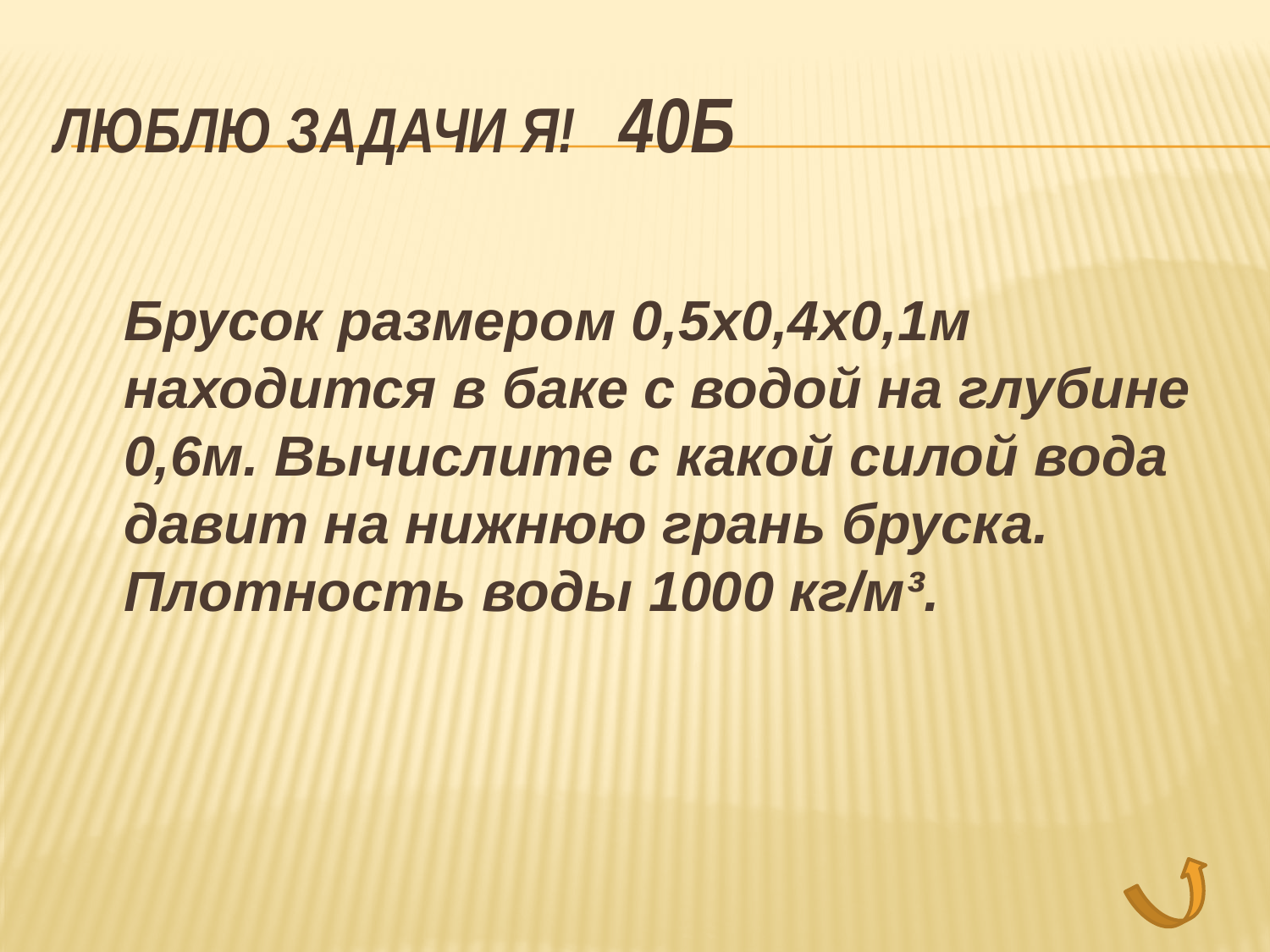

# Люблю задачи я!   40Б
	Брусок размером 0,5х0,4х0,1м находится в баке с водой на глубине 0,6м. Вычислите с какой силой вода давит на нижнюю грань бруска. Плотность воды 1000 кг/м³.